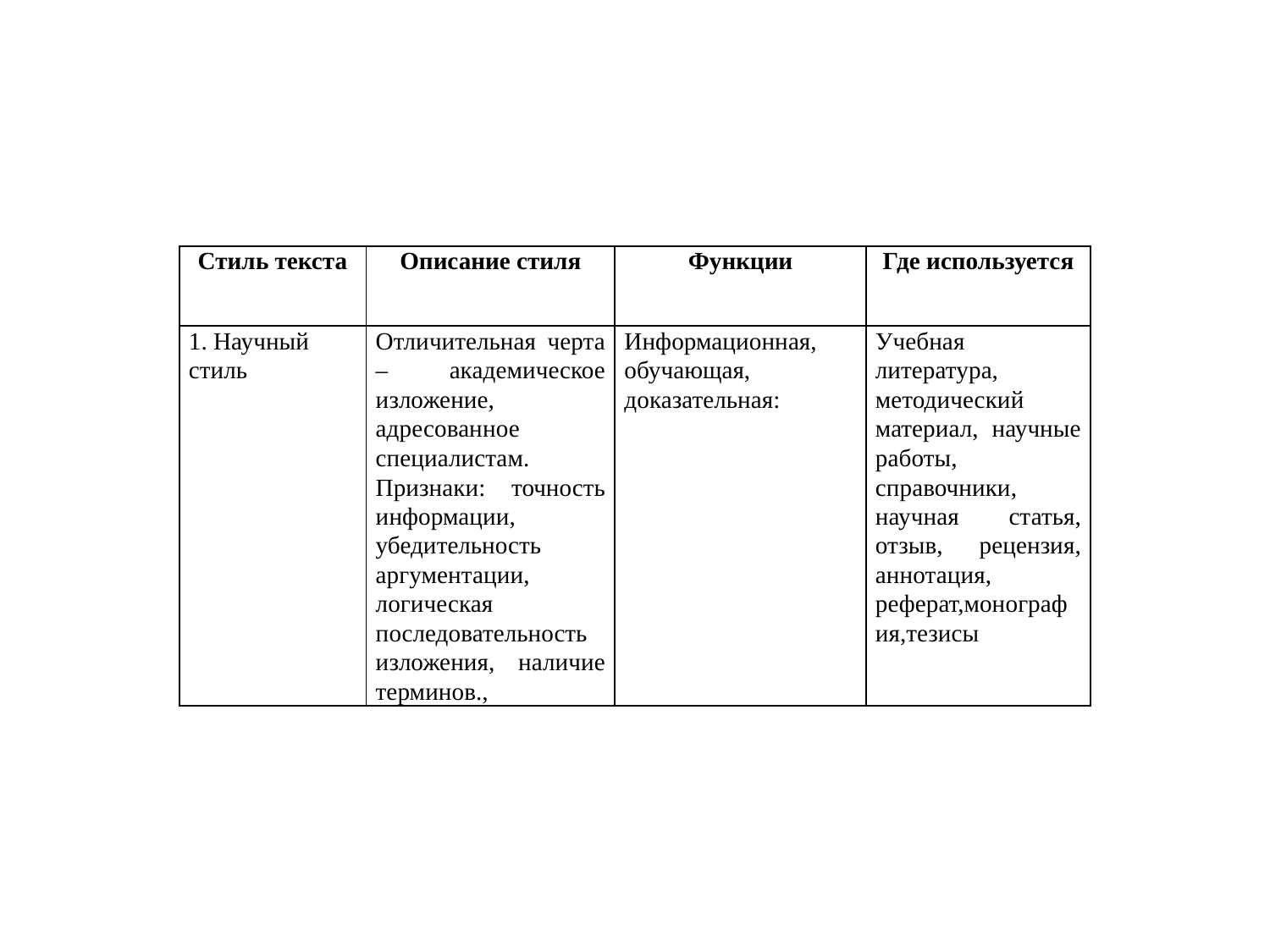

#
| Стиль текста | Описание стиля | Функции | Где используется |
| --- | --- | --- | --- |
| 1. Научный стиль | Отличительная черта – академическое изложение, адресованное специалистам. Признаки: точность информации, убедительность аргументации, логическая последовательность изложения, наличие терминов., | Информационная, обучающая, доказательная: | Учебная литература, методический материал, научные работы, справочники, научная статья, отзыв, рецензия, аннотация, реферат,монография,тезисы |